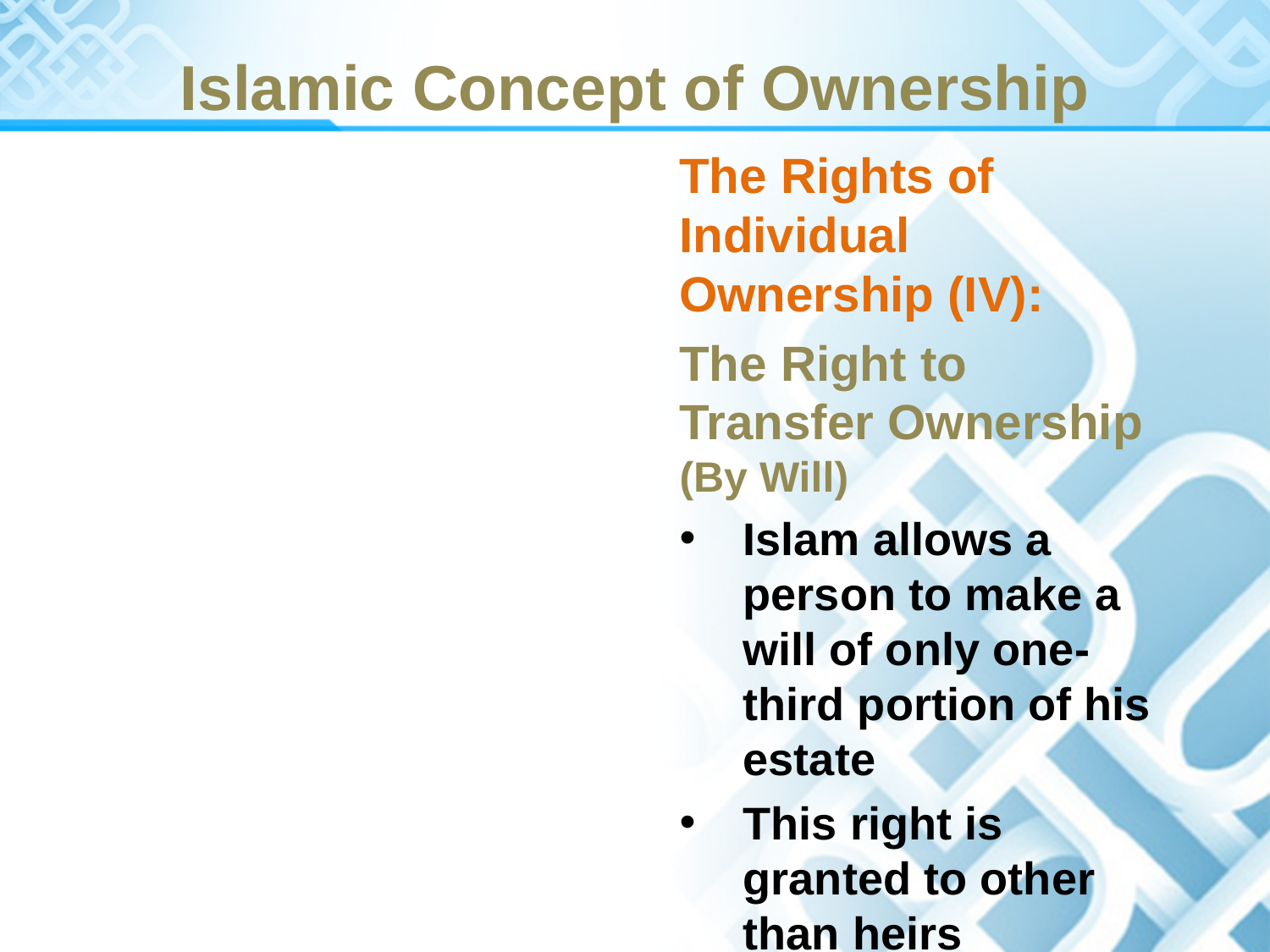

Islamic Concept of Ownership
The Rights of Individual Ownership (IV):
The Right to Transfer Ownership (By Will)
Islam allows a person to make a will of only one-third portion of his estate
This right is granted to other than heirs